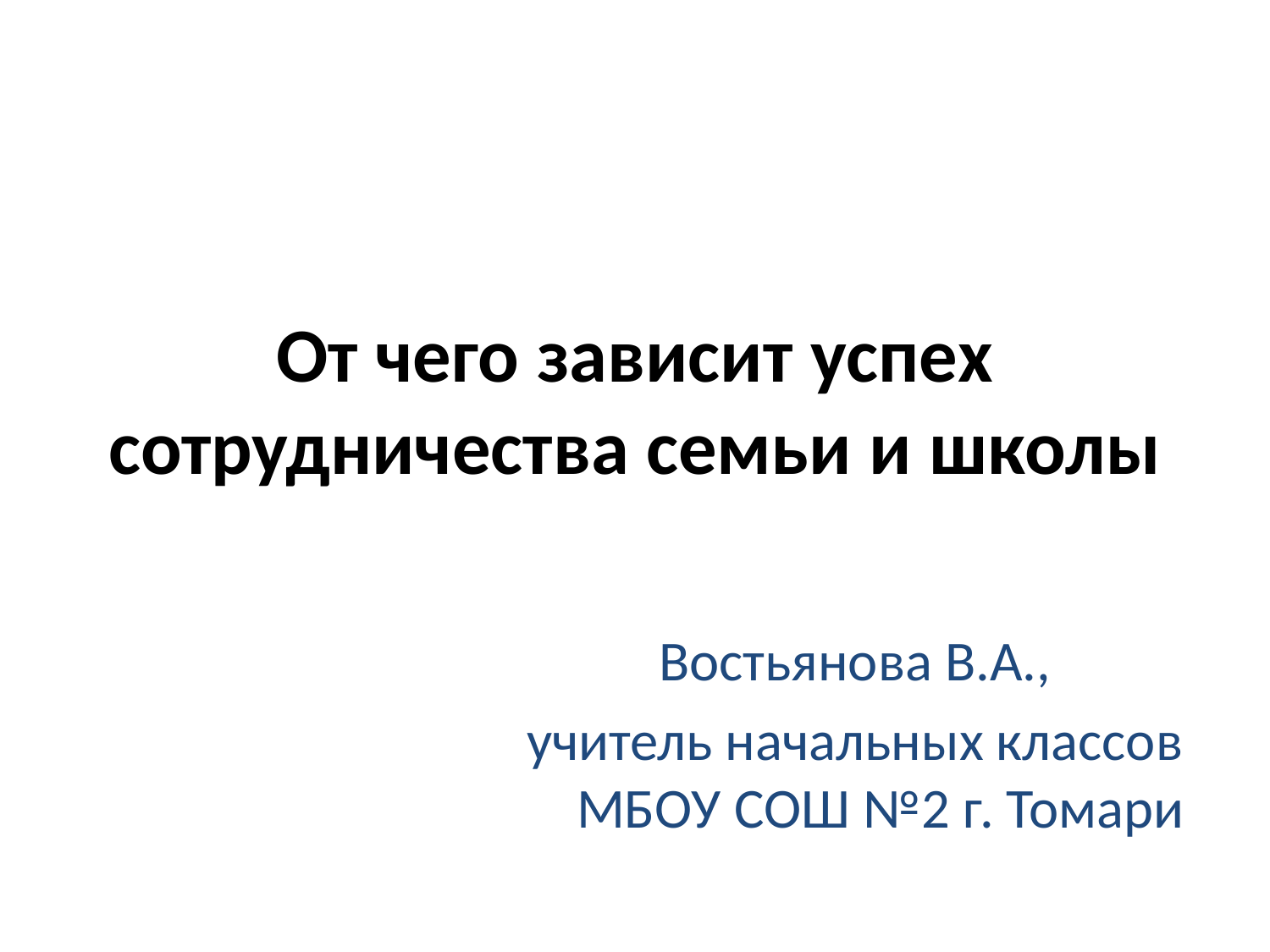

# От чего зависит успех сотрудничества семьи и школы

                        Востьянова В.А.,
                         учитель начальных классов                              МБОУ СОШ №2 г. Томари